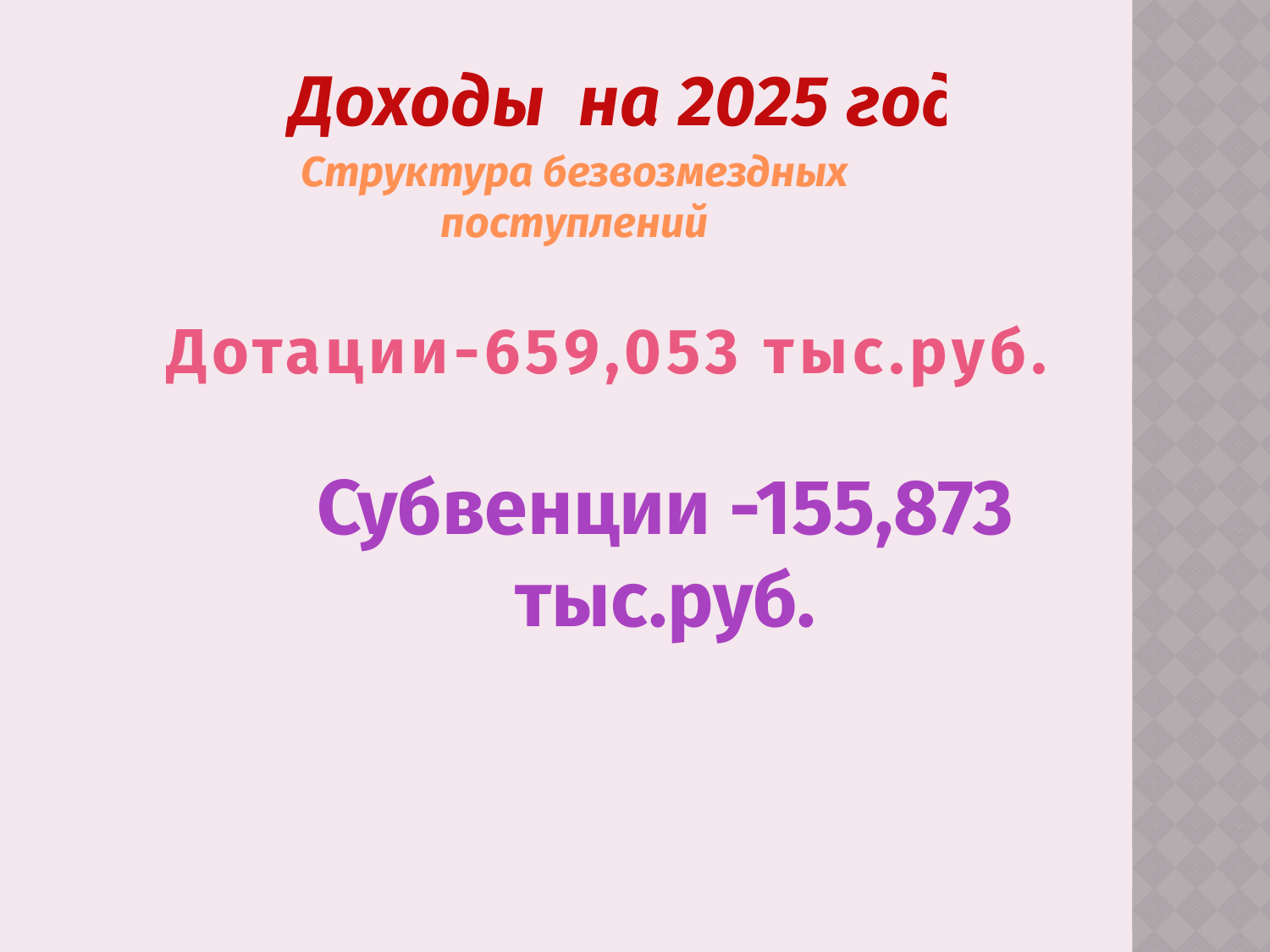

Доходы  на 2025 год

Структура безвозмездных поступлений

Дотации-659,053 тыс.руб.

Субвенции -155,873 тыс.руб.